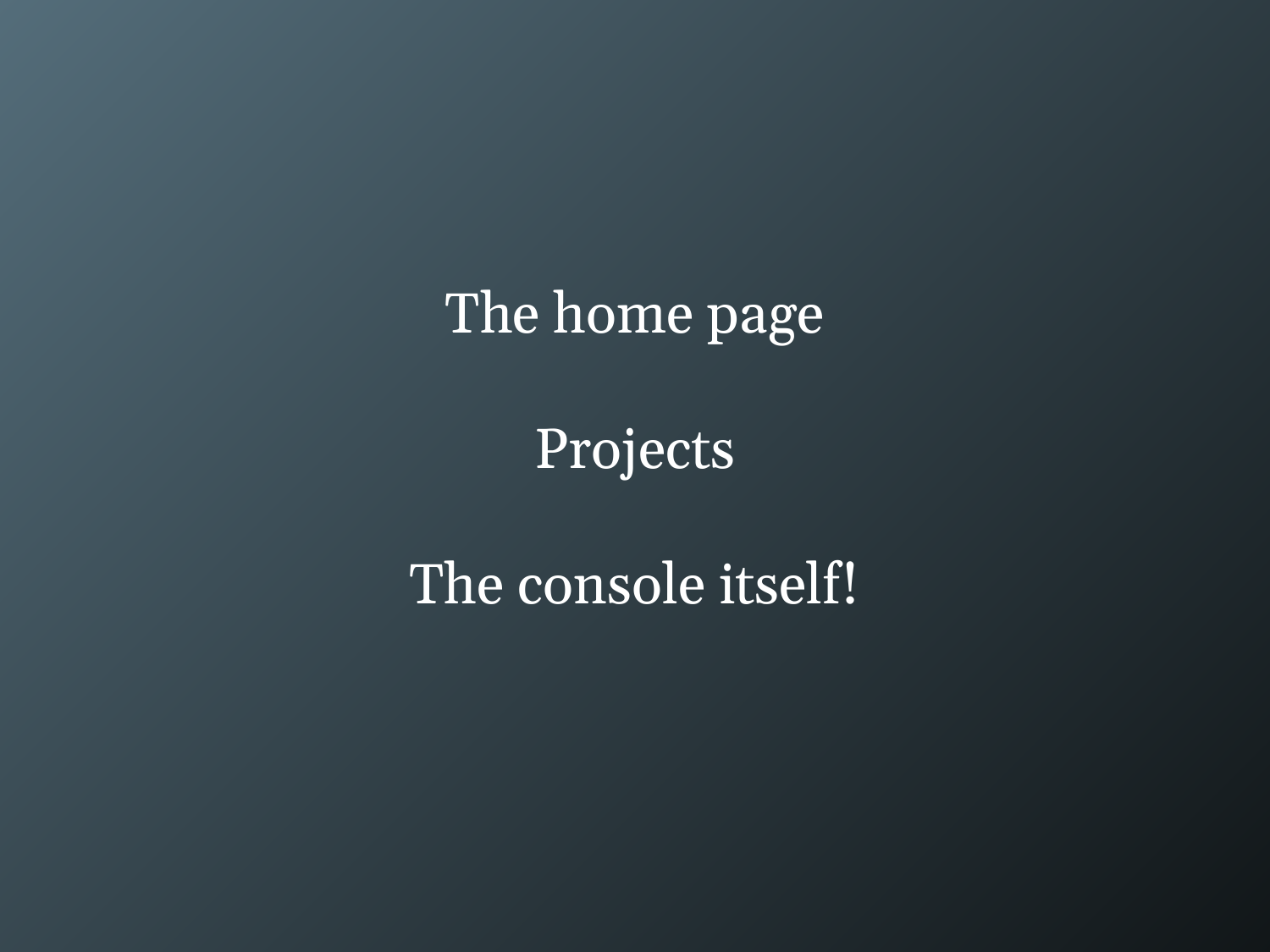

# The home page Projects The console itself!